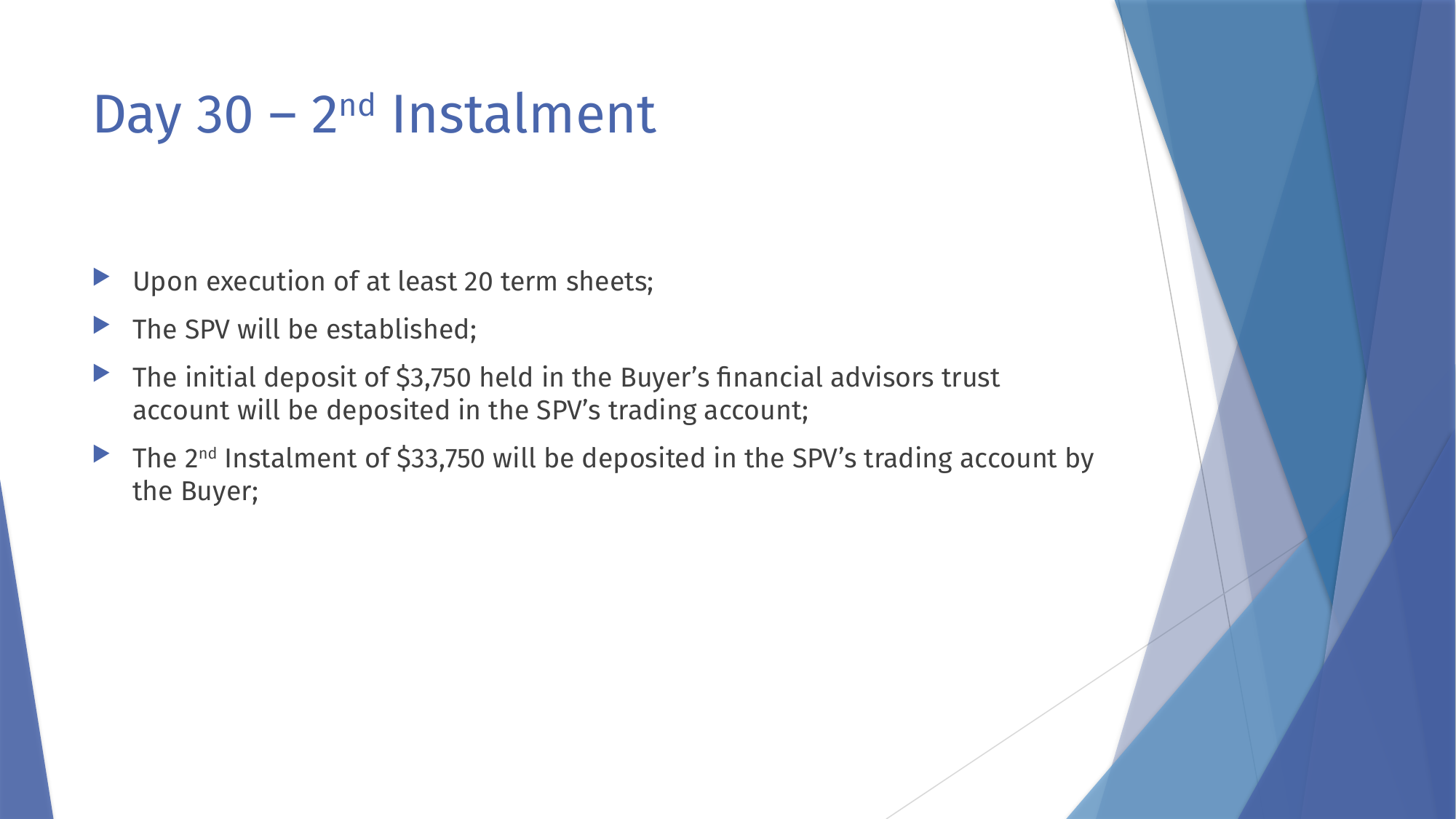

# Day 30 – 2nd Instalment
Upon execution of at least 20 term sheets;
The SPV will be established;
The initial deposit of $3,750 held in the Buyer’s financial advisors trust account will be deposited in the SPV’s trading account;
The 2nd Instalment of $33,750 will be deposited in the SPV’s trading account by the Buyer;